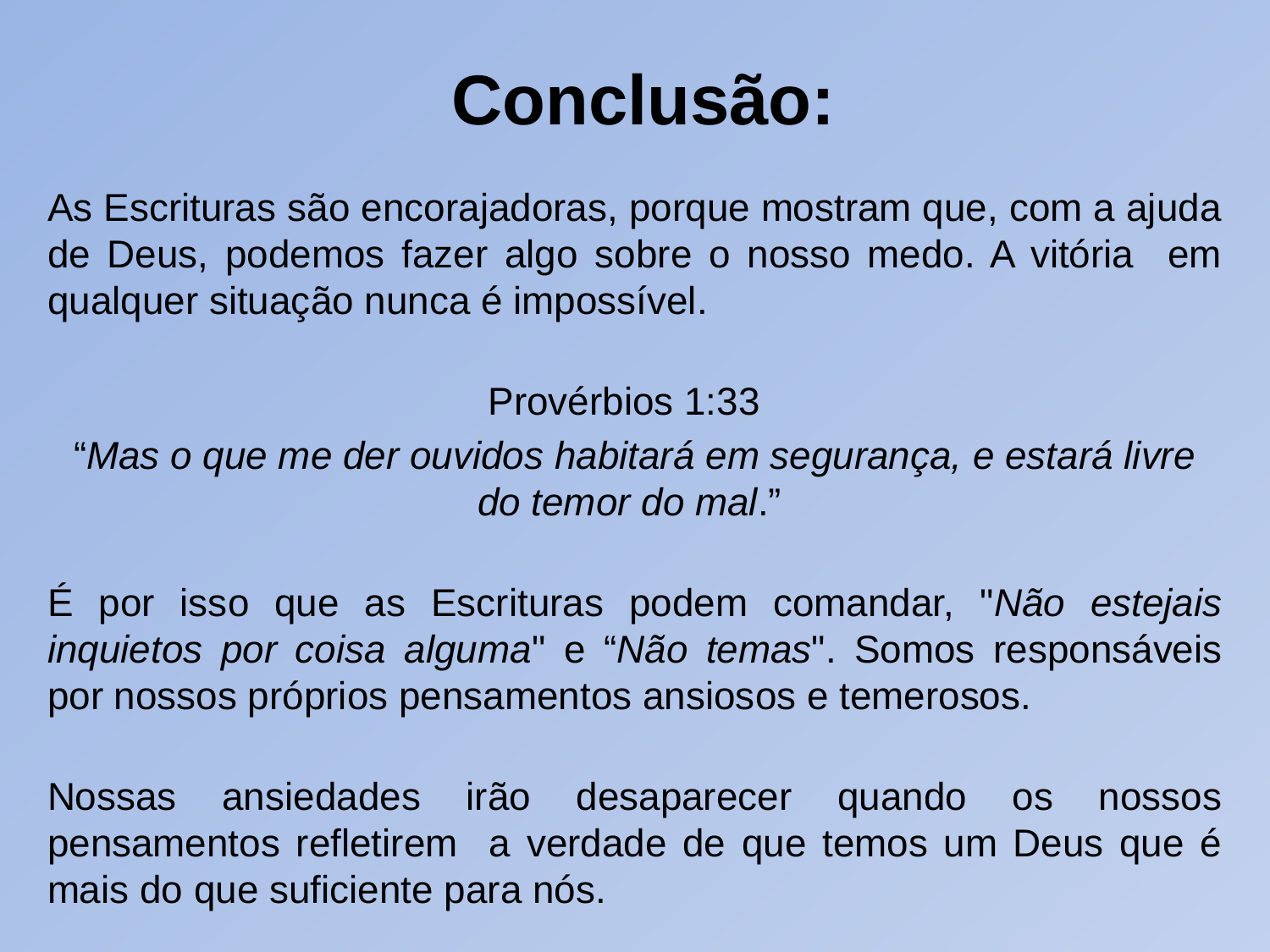

# Conclusão:
As Escrituras são encorajadoras, porque mostram que, com a ajuda de Deus, podemos fazer algo sobre o nosso medo. A vitória  em qualquer situação nunca é impossível.
Provérbios 1:33
“Mas o que me der ouvidos habitará em segurança, e estará livre do temor do mal.”
É por isso que as Escrituras podem comandar, "Não estejais inquietos por coisa alguma" e “Não temas". Somos responsáveis por nossos próprios pensamentos ansiosos e temerosos.
Nossas ansiedades irão desaparecer quando os nossos pensamentos refletirem  a verdade de que temos um Deus que é mais do que suficiente para nós.